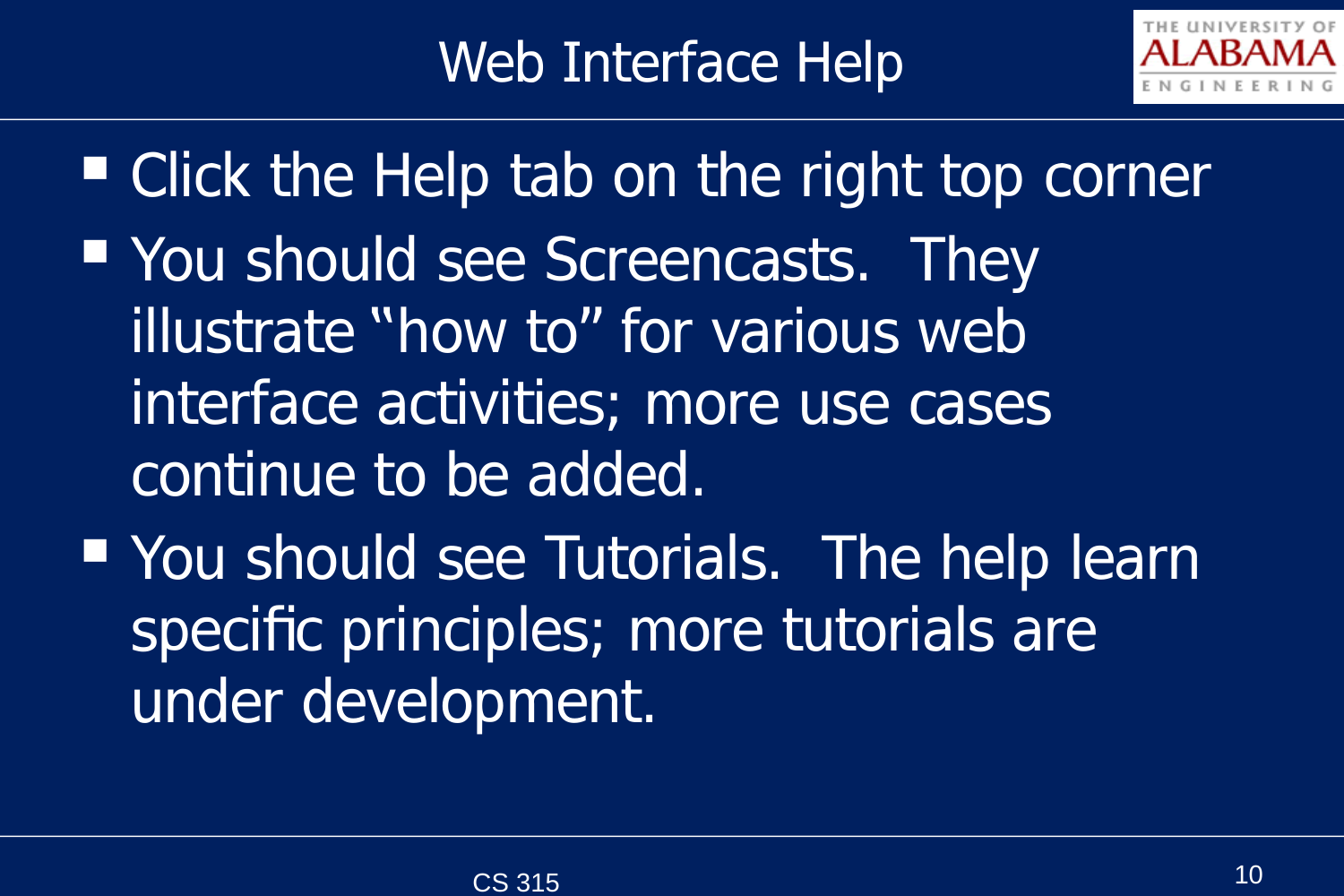

# Web Interface Help
Click the Help tab on the right top corner
You should see Screencasts.  They illustrate “how to” for various web interface activities; more use cases continue to be added.
You should see Tutorials.  The help learn specific principles; more tutorials are under development.

CS 315                                                                             Spring 2011
10